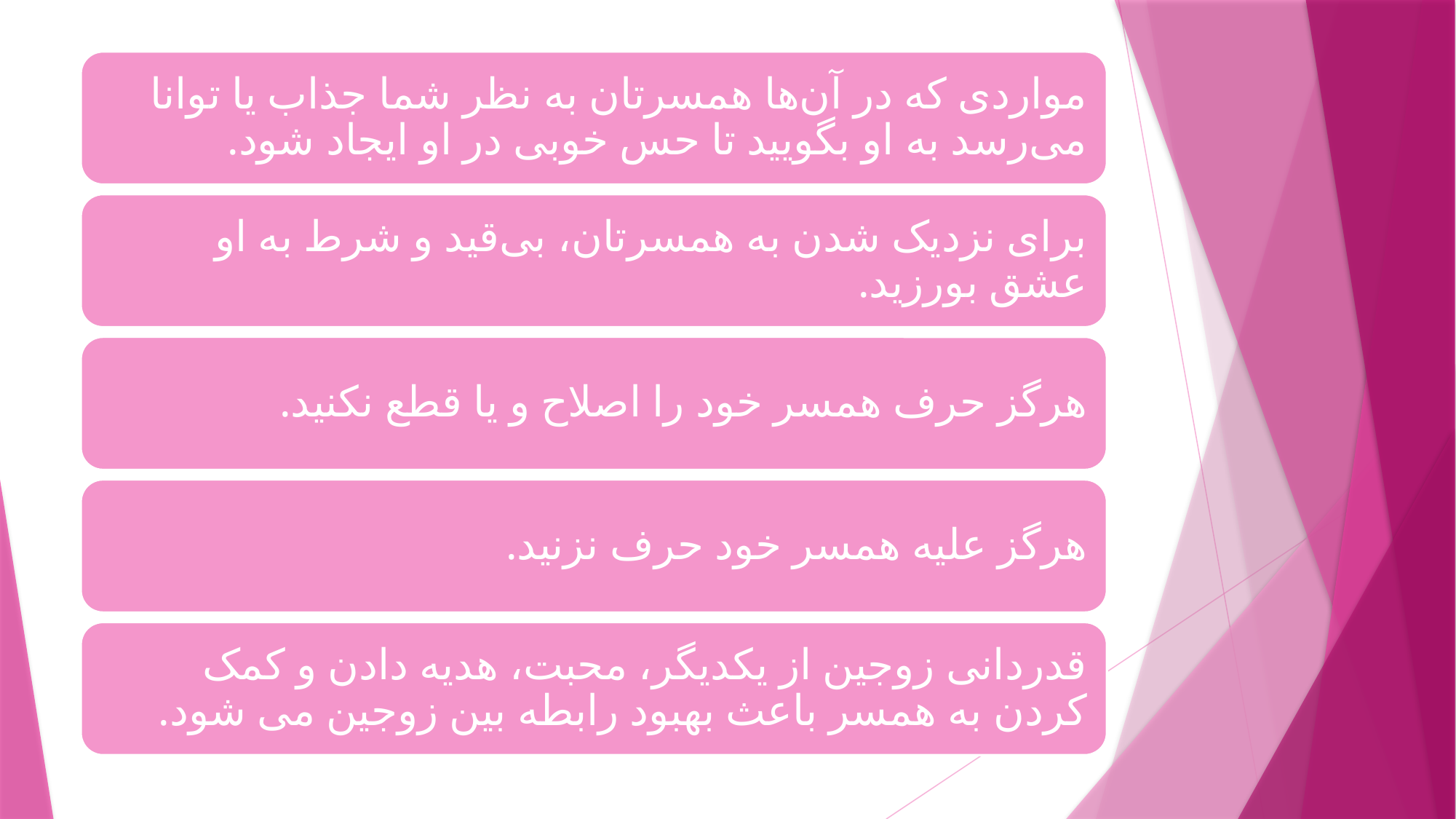

مواردی که در آن‌ها همسرتان به نظر شما جذاب یا توانا می‌رسد به او بگویید تا حس خوبی در او ایجاد شود.
برای نزدیک شدن به همسرتان، بی‌قید و شرط به او عشق بورزید.
هرگز حرف همسر خود را اصلاح و یا قطع نکنید.
هرگز علیه همسر خود حرف نزنید.
قدردانی زوجین از یکدیگر، محبت، هدیه دادن و کمک کردن به همسر باعث بهبود رابطه بین زوجین می شود.